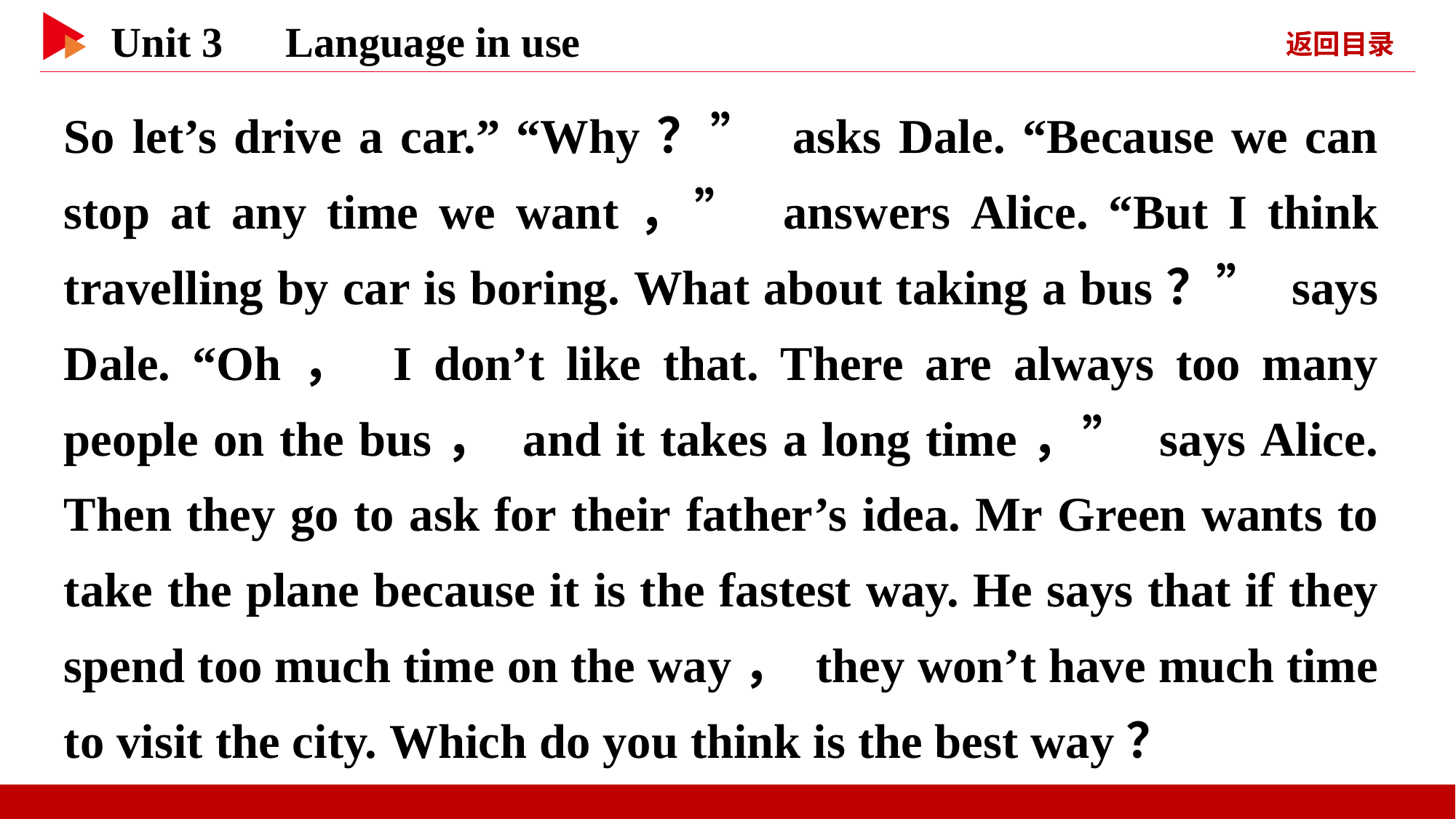

So let’s drive a car.” “Why？” asks Dale. “Because we can stop at any time we want，” answers Alice. “But I think travelling by car is boring. What about taking a bus？” says Dale. “Oh， I don’t like that. There are always too many people on the bus， and it takes a long time，” says Alice. Then they go to ask for their father’s idea. Mr Green wants to take the plane because it is the fastest way. He says that if they spend too much time on the way， they won’t have much time to visit the city. Which do you think is the best way？